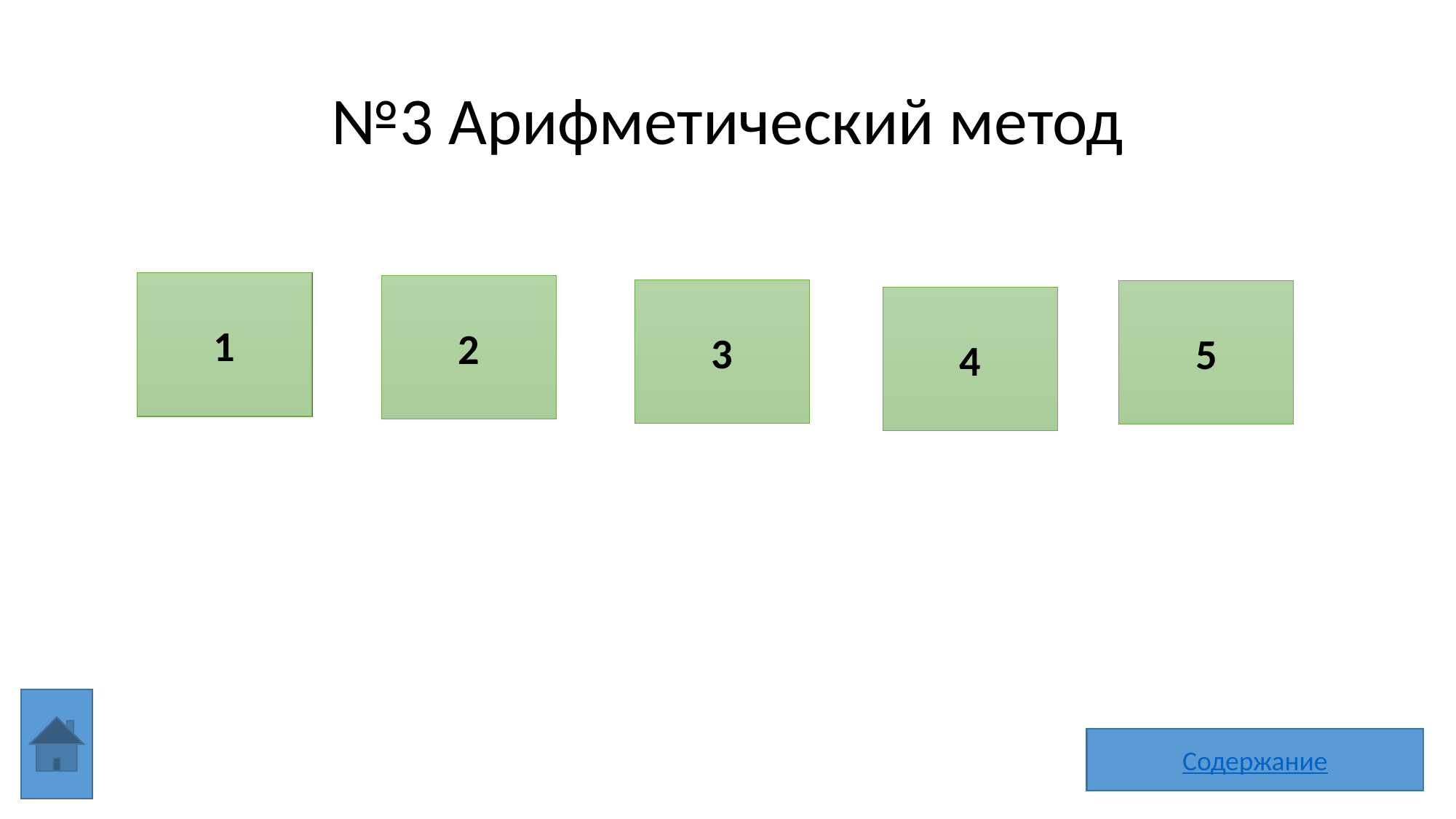

# №3 Арифметический метод
1

2
3
5
4

Содержание